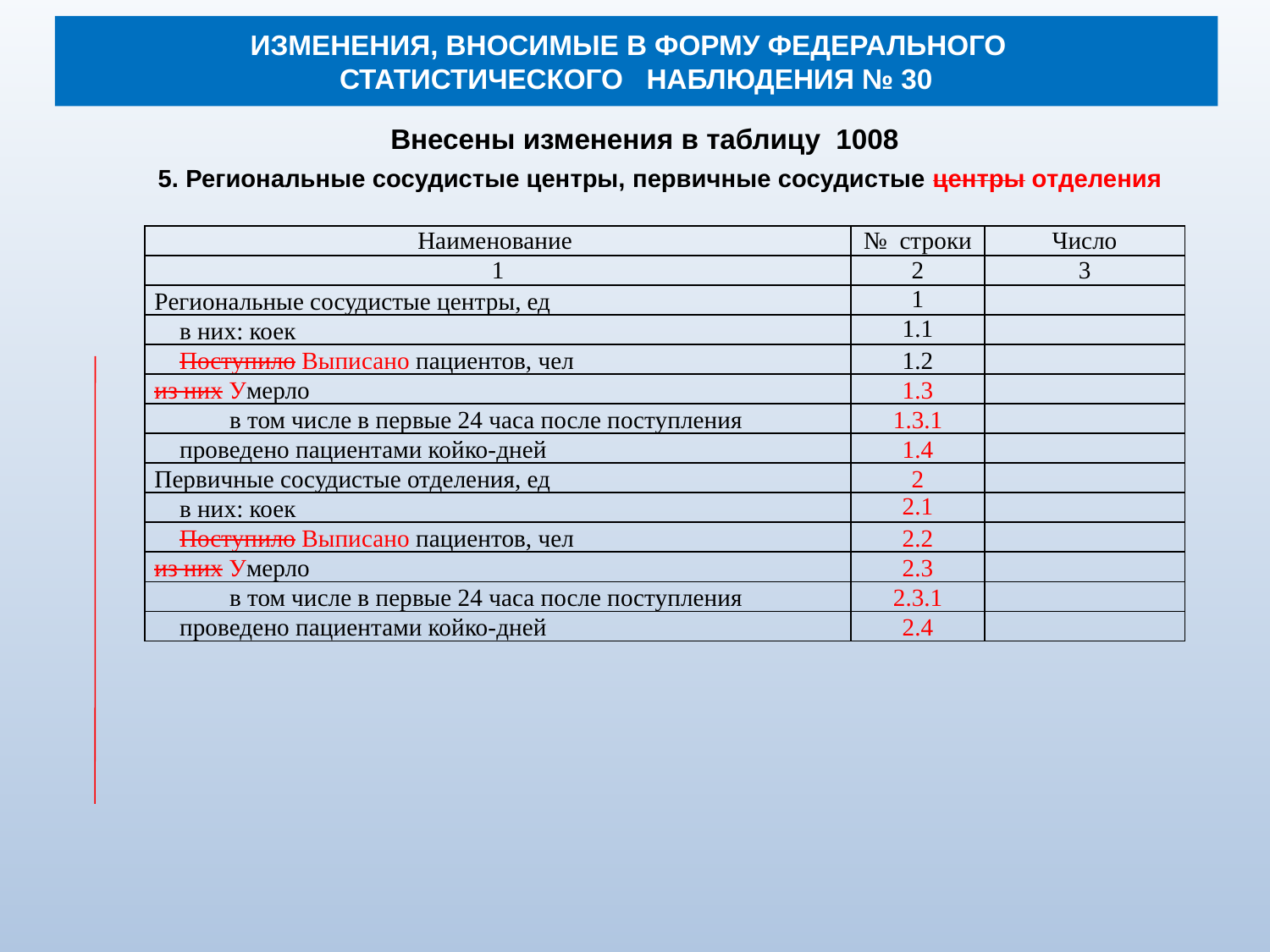

ИЗМЕНЕНИЯ, ВНОСИМЫЕ В ФОРМУ ФЕДЕРАЛЬНОГО
СТАТИСТИЧЕСКОГО   НАБЛЮДЕНИЯ № 30

Внесены изменения в таблицу  1008

5. Региональные сосудистые центры, первичные сосудистые центры отделения
| Наименование | №  строки | Число |
| --- | --- | --- |
| 1 | 2 | 3 |
| Региональные сосудистые центры, ед | 1 |  |
| в них: коек | 1.1 |  |
| Поступило Выписано пациентов, чел | 1.2 |  |
| из них Умерло | 1.3 |  |
| в том числе в первые 24 часа после поступления | 1.3.1 |  |
| проведено пациентами койко-дней | 1.4 |  |
| Первичные сосудистые отделения, ед | 2 |  |
| в них: коек | 2.1 |  |
| Поступило Выписано пациентов, чел | 2.2 |  |
| из них Умерло | 2.3 |  |
| в том числе в первые 24 часа после поступления | 2.3.1 |  |
| проведено пациентами койко-дней | 2.4 |  |